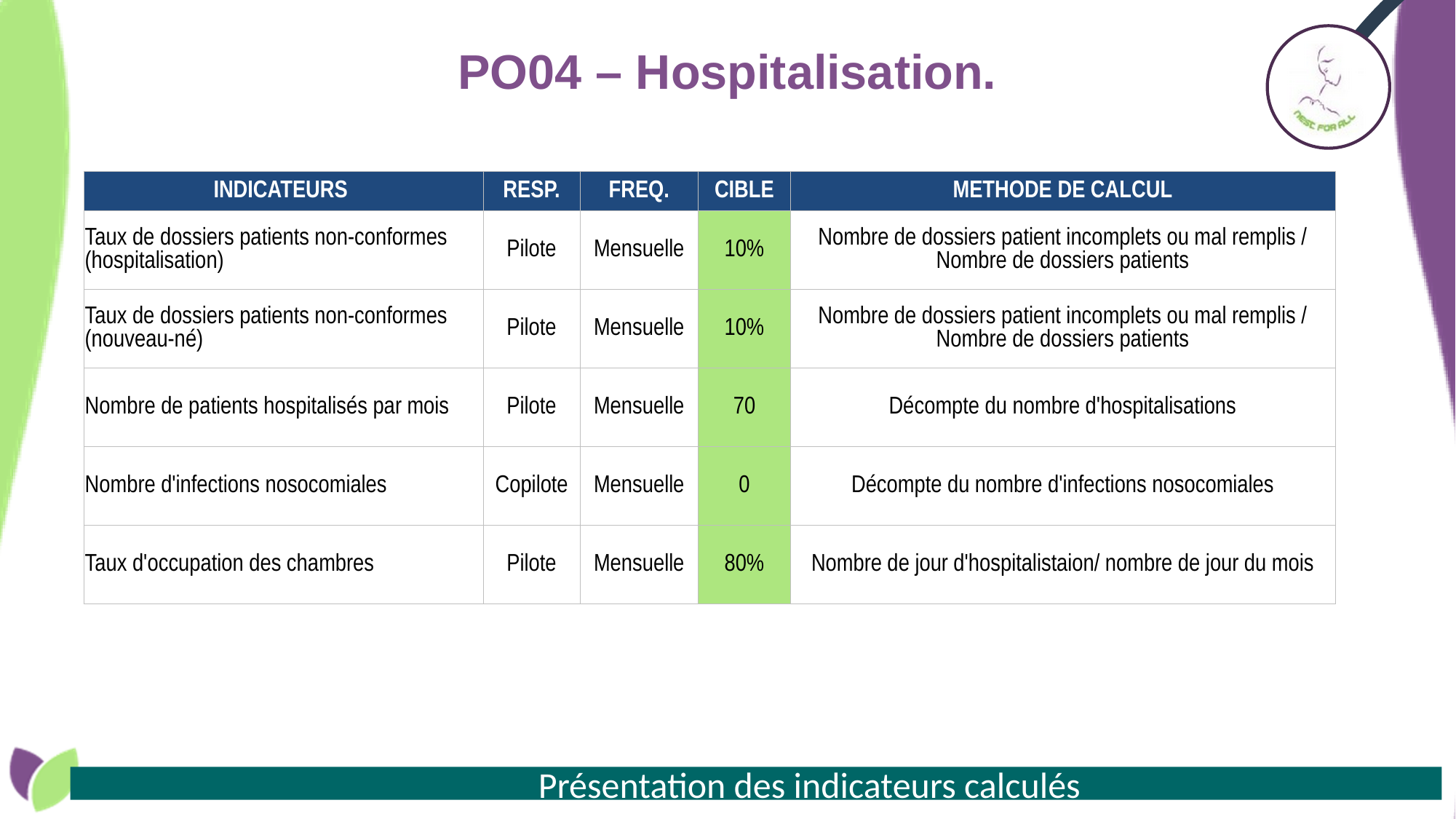

# PO04 – Hospitalisation.
| INDICATEURS | RESP. | FREQ. | CIBLE | METHODE DE CALCUL |
| --- | --- | --- | --- | --- |
| Taux de dossiers patients non-conformes (hospitalisation) | Pilote | Mensuelle | 10% | Nombre de dossiers patient incomplets ou mal remplis / Nombre de dossiers patients |
| Taux de dossiers patients non-conformes (nouveau-né) | Pilote | Mensuelle | 10% | Nombre de dossiers patient incomplets ou mal remplis / Nombre de dossiers patients |
| Nombre de patients hospitalisés par mois | Pilote | Mensuelle | 70 | Décompte du nombre d'hospitalisations |
| Nombre d'infections nosocomiales | Copilote | Mensuelle | 0 | Décompte du nombre d'infections nosocomiales |
| Taux d'occupation des chambres | Pilote | Mensuelle | 80% | Nombre de jour d'hospitalistaion/ nombre de jour du mois |
 Présentation des indicateurs calculés